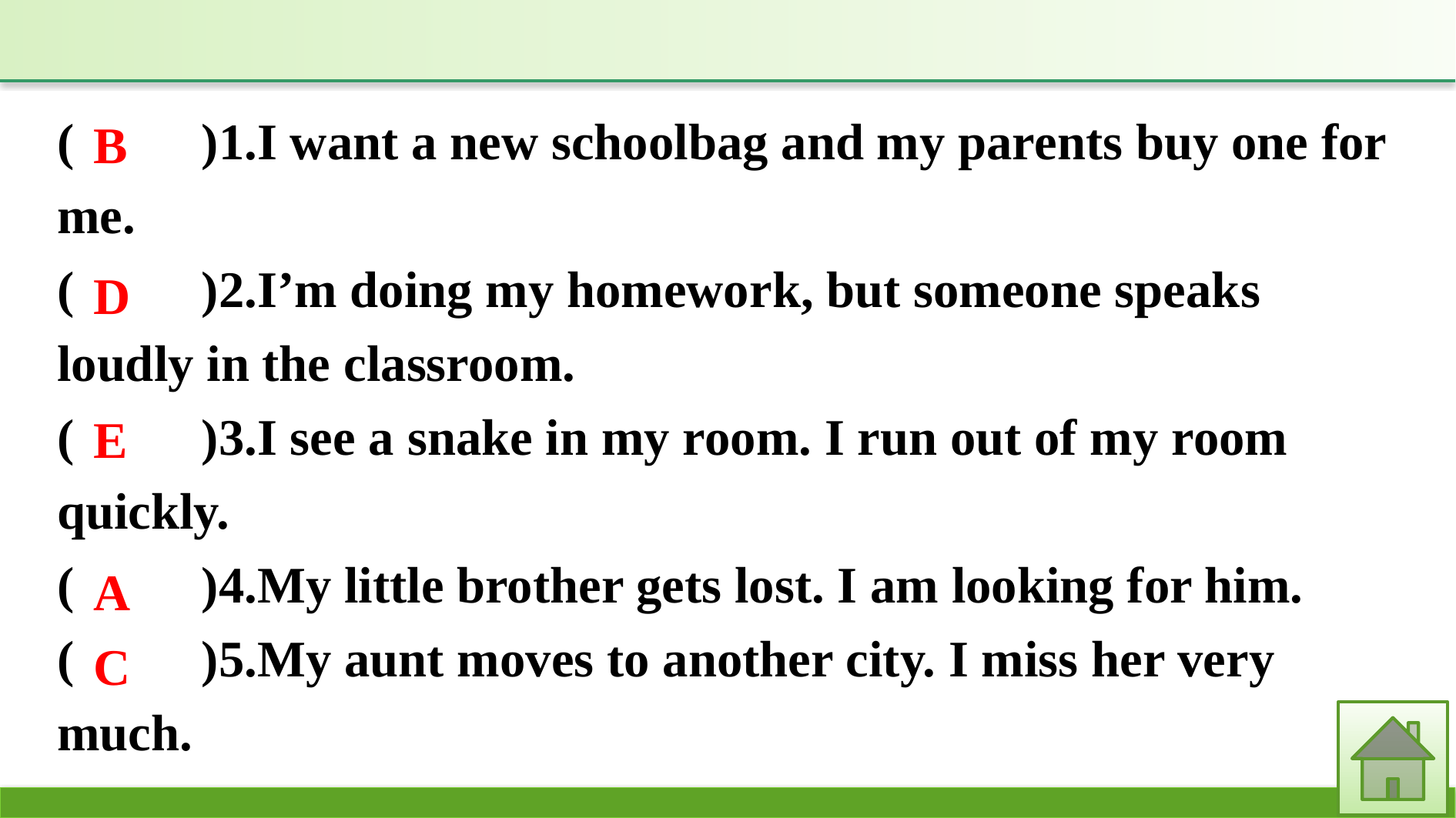

(　　)1.I want a new schoolbag and my parents buy one for me.
(　　)2.I’m doing my homework, but someone speaks loudly in the classroom.
(　　)3.I see a snake in my room. I run out of my room quickly.
(　　)4.My little brother gets lost. I am looking for him.
(　　)5.My aunt moves to another city. I miss her very much.
B
D
E
A
C